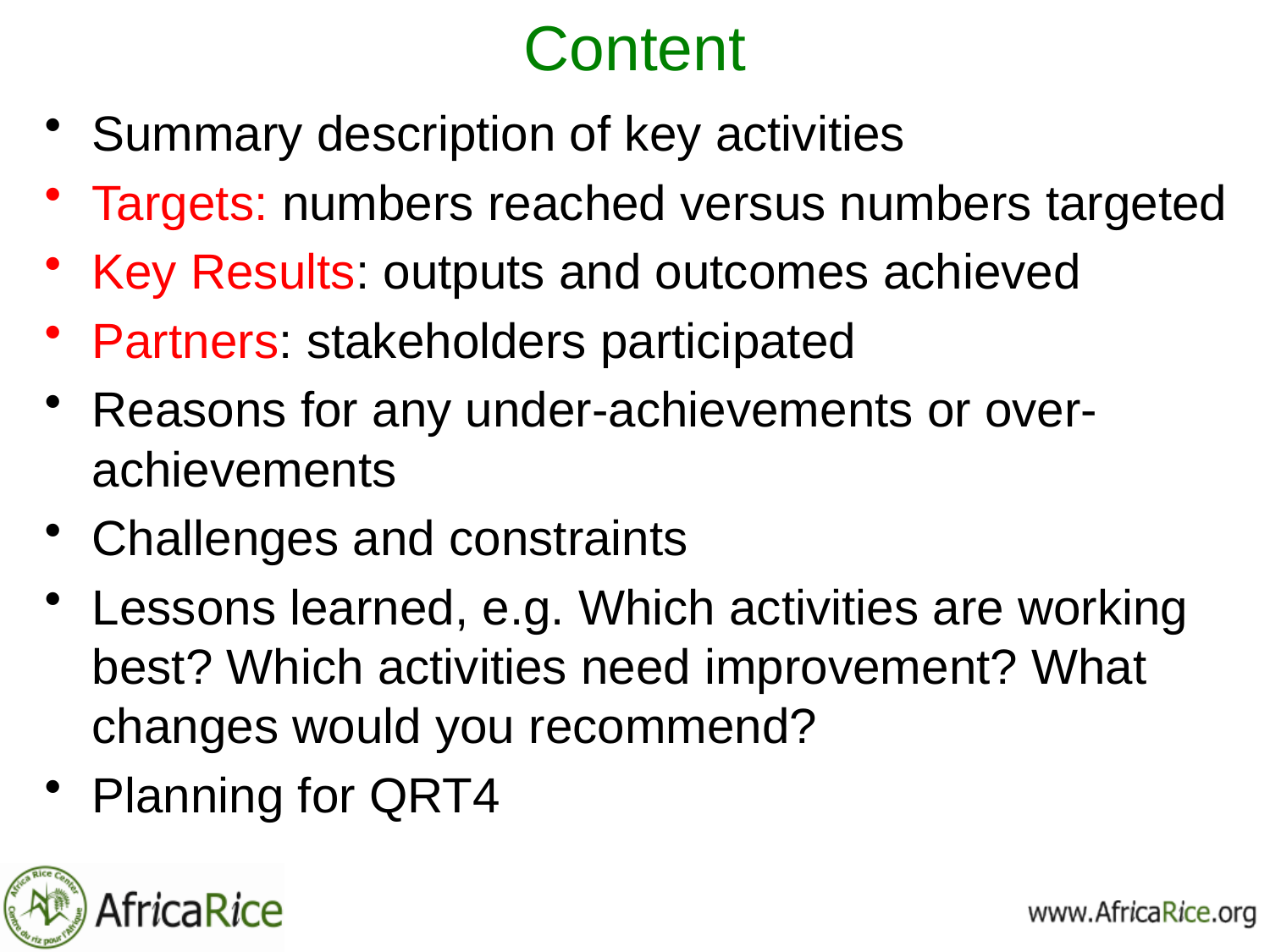

# Content
Summary description of key activities
Targets: numbers reached versus numbers targeted
Key Results: outputs and outcomes achieved
Partners: stakeholders participated
Reasons for any under-achievements or over-achievements
Challenges and constraints
Lessons learned, e.g. Which activities are working best? Which activities need improvement? What changes would you recommend?
Planning for QRT4